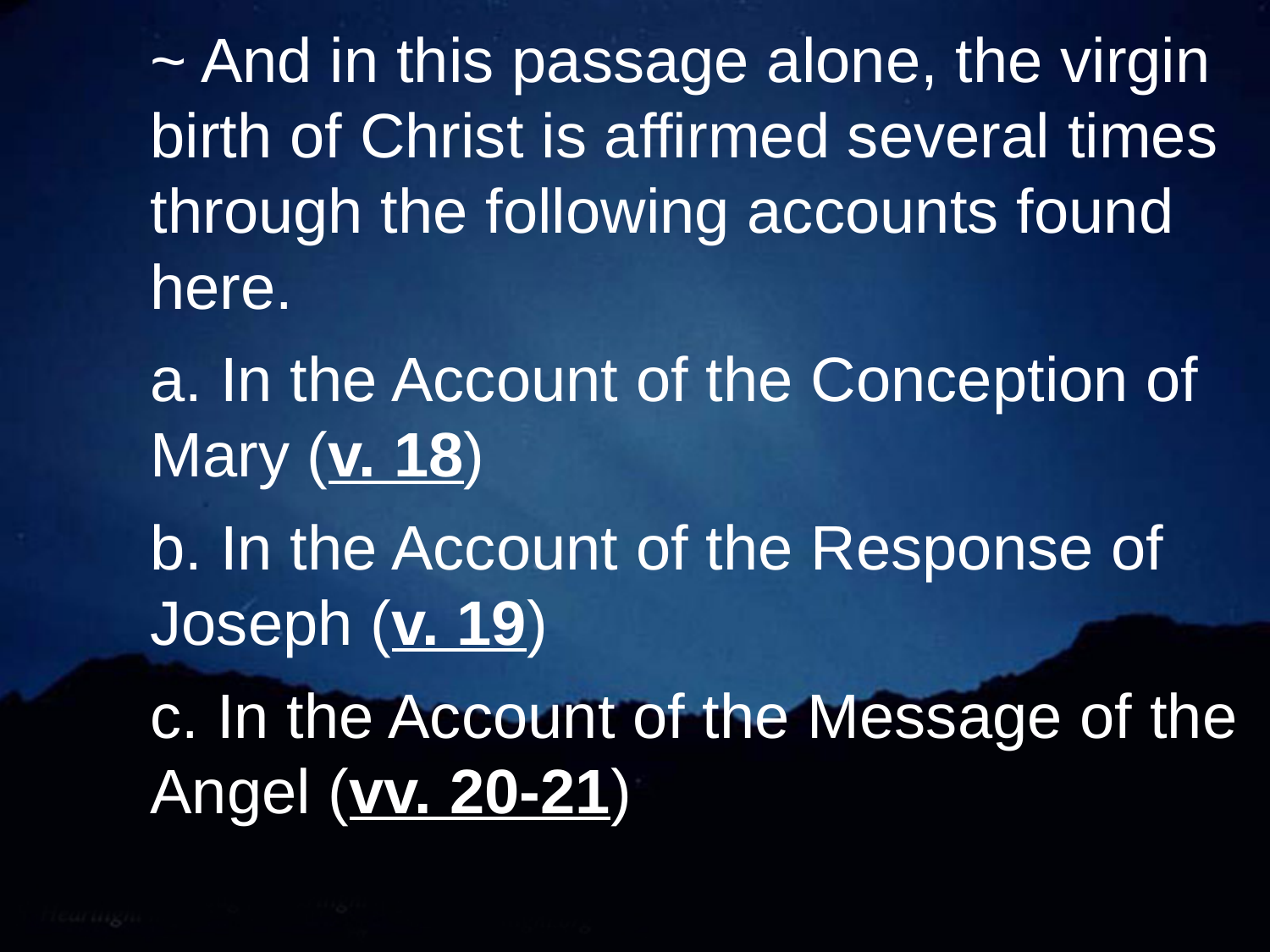

~ And in this passage alone, the virgin 				birth of Christ is affirmed several times 				through the following accounts found 				here.
				a. In the Account of the Conception of 								Mary (v. 18)
			b. In the Account of the Response of 									Joseph (v. 19)
			c. In the Account of the Message of the 								Angel (vv. 20-21)